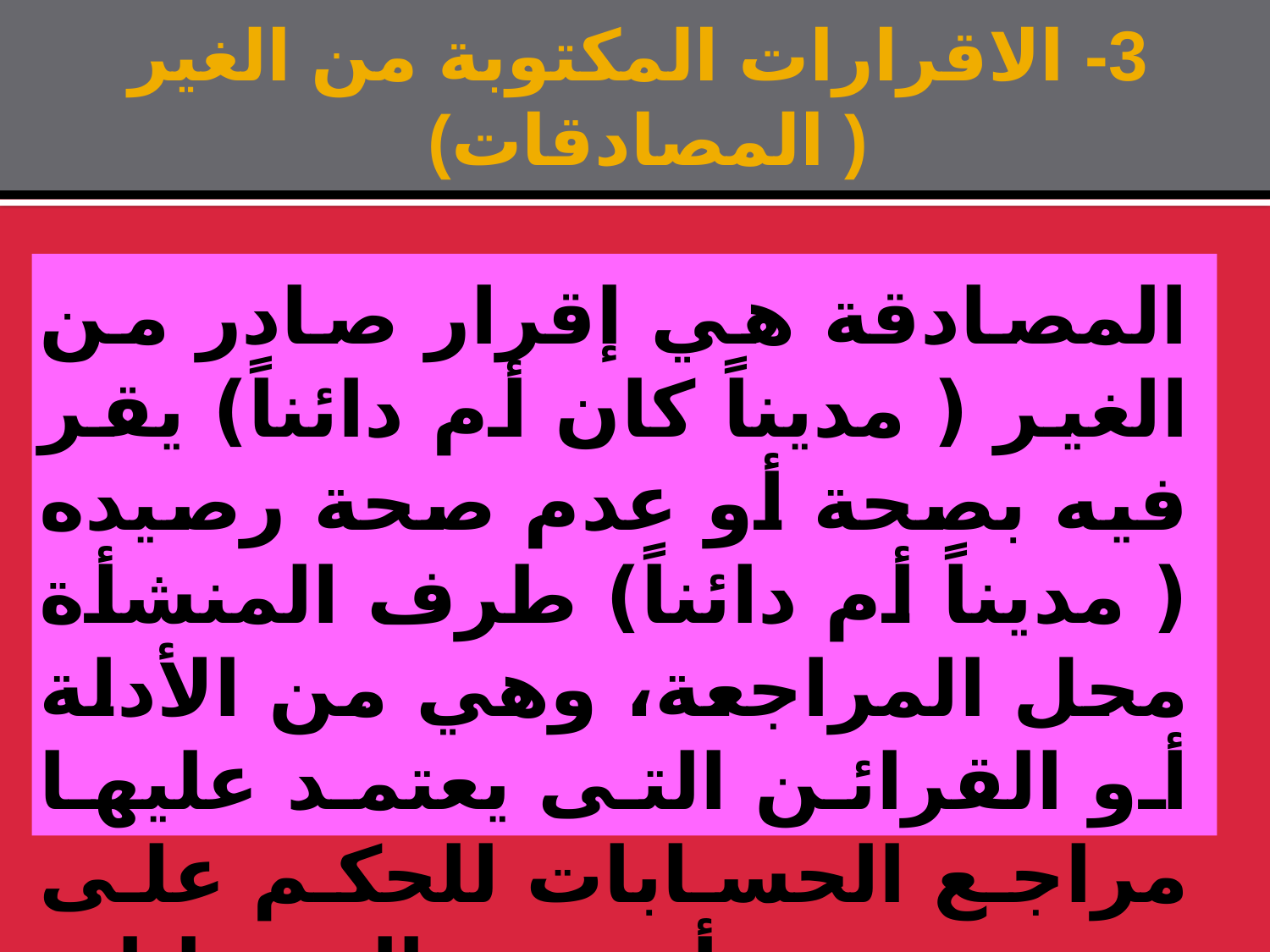

# 3- الاقرارات المكتوبة من الغير ( المصادقات)
المصادقة هي إقرار صادر من الغير ( مديناً كان أم دائناً) يقر فيه بصحة أو عدم صحة رصيده ( مديناً أم دائناً) طرف المنشأة محل المراجعة، وهي من الأدلة أو القرائن التى يعتمد عليها مراجع الحسابات للحكم على صحة بعض أرصدة الحسابات المثبته بدفاتر وسجلات المنشأة.